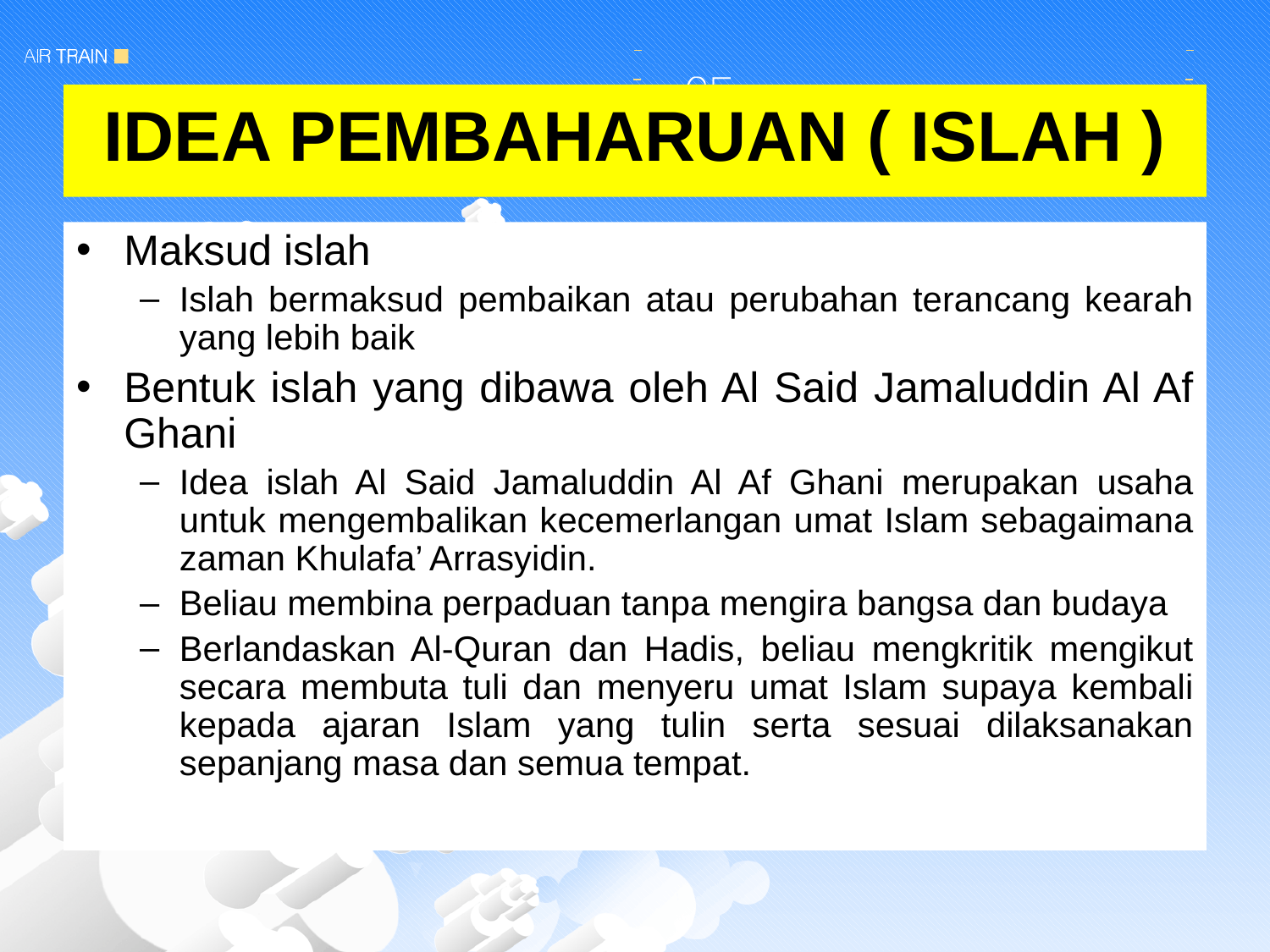

# IDEA PEMBAHARUAN ( ISLAH )
Maksud islah
Islah bermaksud pembaikan atau perubahan terancang kearah yang lebih baik
Bentuk islah yang dibawa oleh Al Said Jamaluddin Al Af Ghani
Idea islah Al Said Jamaluddin Al Af Ghani merupakan usaha untuk mengembalikan kecemerlangan umat Islam sebagaimana zaman Khulafa’ Arrasyidin.
Beliau membina perpaduan tanpa mengira bangsa dan budaya
Berlandaskan Al-Quran dan Hadis, beliau mengkritik mengikut secara membuta tuli dan menyeru umat Islam supaya kembali kepada ajaran Islam yang tulin serta sesuai dilaksanakan sepanjang masa dan semua tempat.